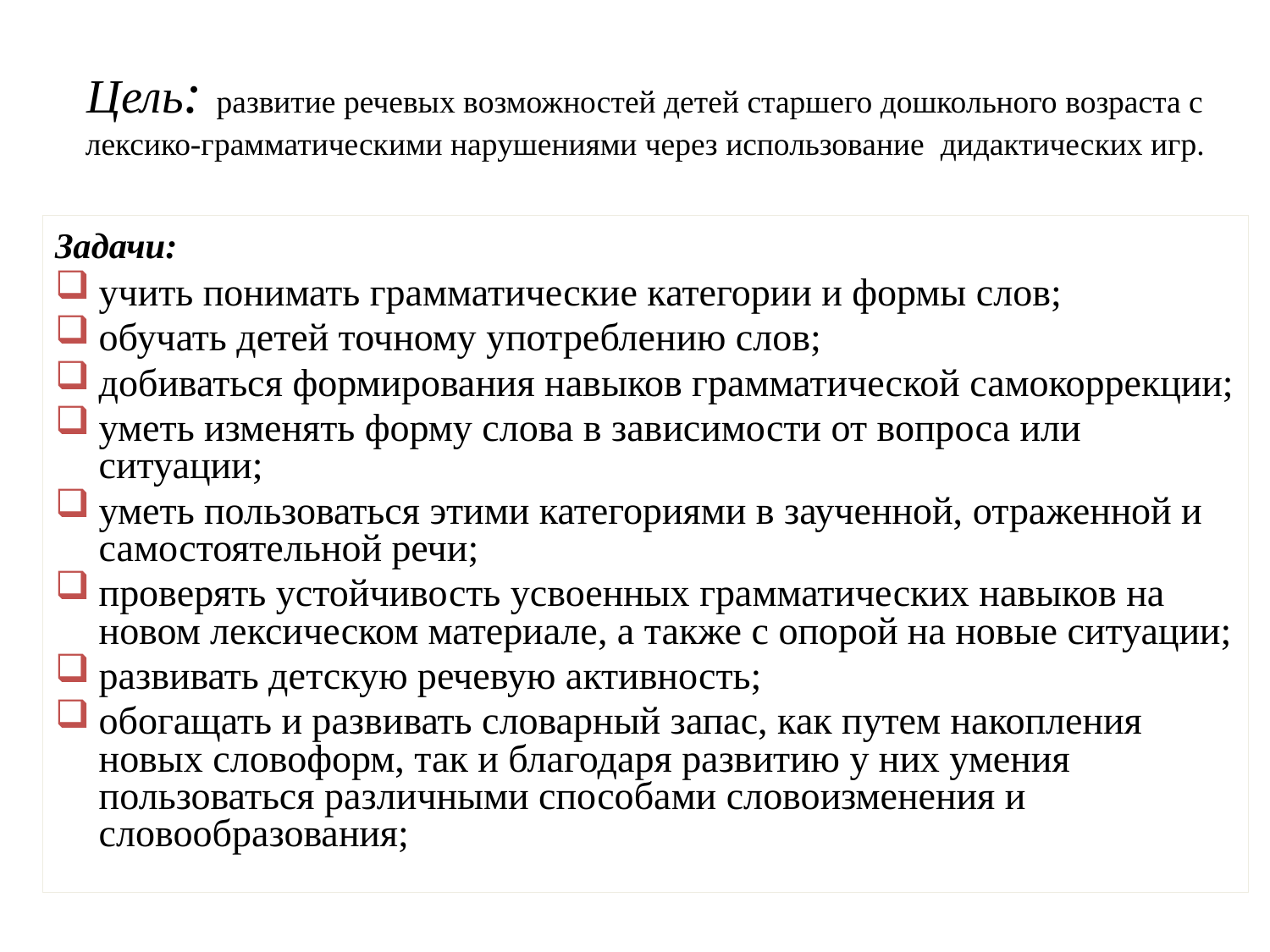

# Цель: развитие речевых возможностей детей старшего дошкольного возраста с лексико-грамматическими нарушениями через использование  дидактических игр.
Задачи:
учить понимать грамматические категории и формы слов;
обучать детей точному употреблению слов;
добиваться формирования навыков грамматической самокоррекции;
уметь изменять форму слова в зависимости от вопроса или ситуации;
уметь пользоваться этими категориями в заученной, отраженной и самостоятельной речи;
проверять устойчивость усвоенных грамматических навыков на новом лексическом материале, а также с опорой на новые ситуации;
развивать детскую речевую активность;
обогащать и развивать словарный запас, как путем накопления новых словоформ, так и благодаря развитию у них умения пользоваться различными способами словоизменения и словообразования;